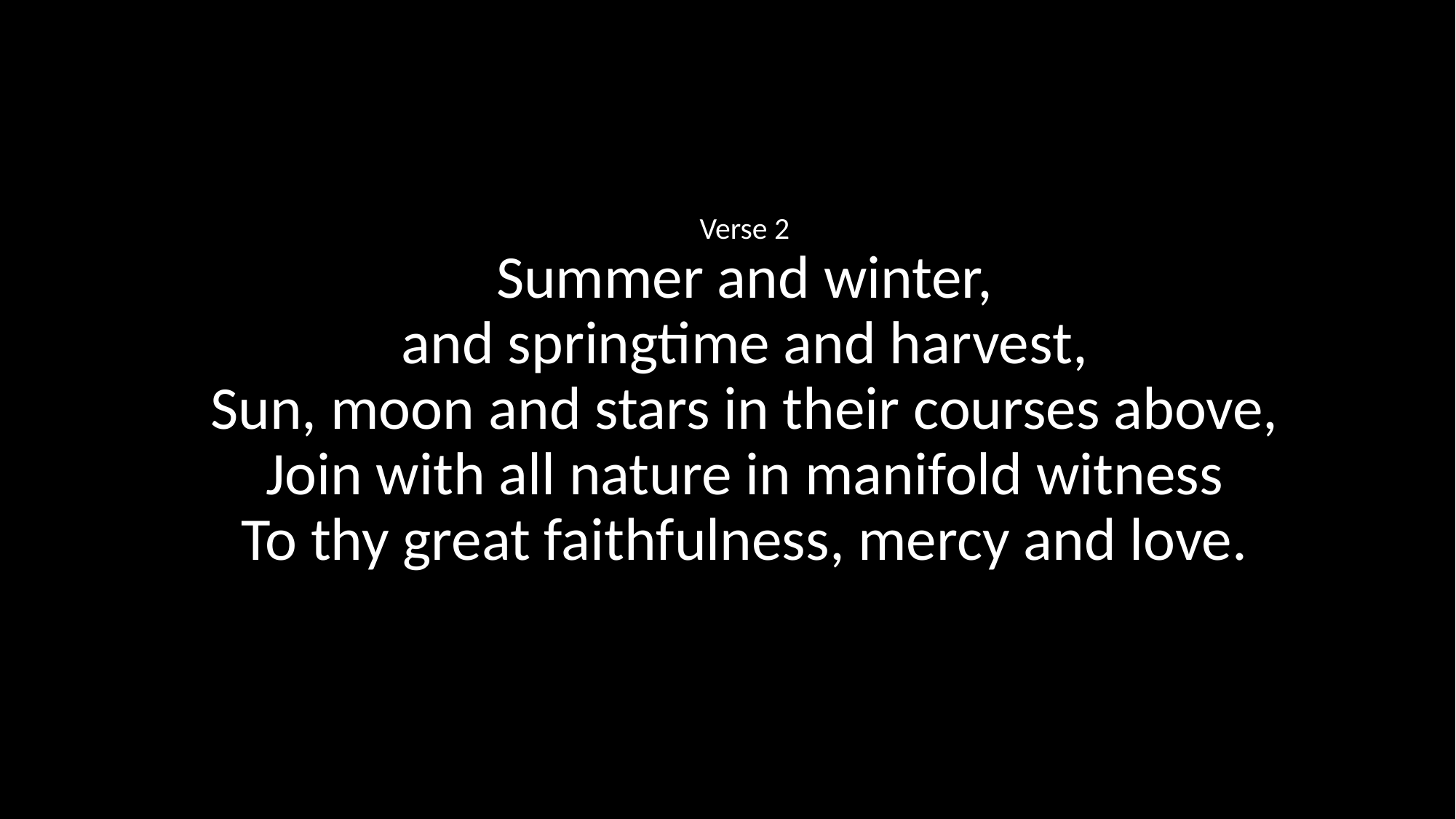

Verse 2
Summer and winter,
and springtime and harvest,
Sun, moon and stars in their courses above,
Join with all nature in manifold witness
To thy great faithfulness, mercy and love.